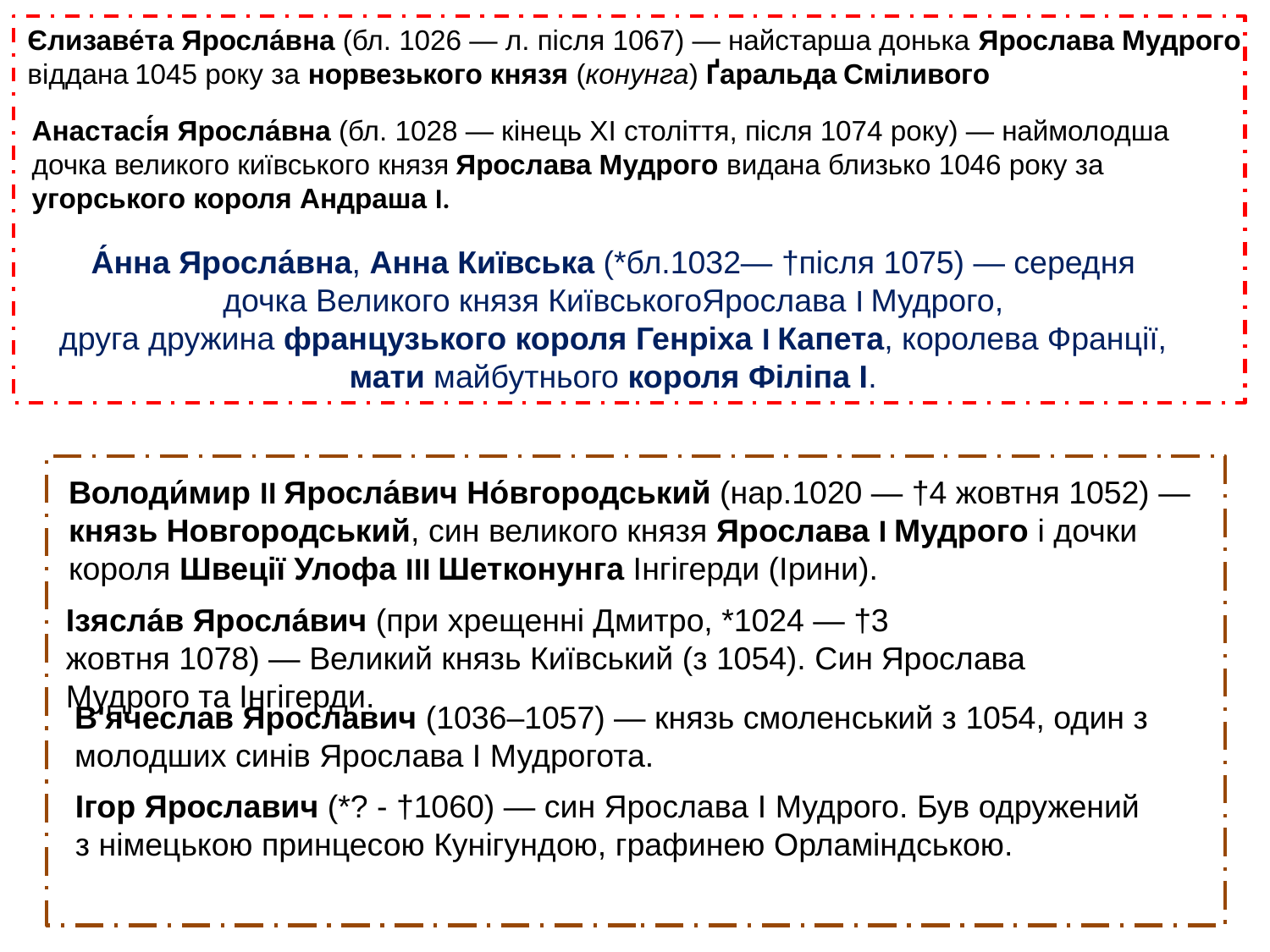

Єлизаве́та Яросла́вна (бл. 1026 — л. після 1067) — найстарша донька Ярослава Мудрого, віддана 1045 року за норвезького князя (конунга) Ґаральда Сміливого
Анастасі́я Яросла́вна (бл. 1028 — кінець ХІ століття, після 1074 року) — наймолодша дочка великого київського князя Ярослава Мудрого видана близько 1046 року за угорського короля Андраша I.
А́нна Яросла́вна, Анна Київська (*бл.1032— †після 1075) — середня дочка Великого князя КиївськогоЯрослава I Мудрого, друга дружина французького короля Генріха I Капета, королева Франції, мати майбутнього короля Філіпа І.

Володи́мир II Яросла́вич Но́вгородський (нар.1020 — †4 жовтня 1052) — князь Новгородський, син великого князя Ярослава I Мудрого і дочки короля Швеції Улофа III Шетконунга Інгігерди (Ірини).
Ізясла́в Яросла́вич (при хрещенні Дмитро, *1024 — †3 жовтня 1078) — Великий князь Київський (з 1054). Син Ярослава Мудрого та Інгігерди.
В'ячеслав Ярославич (1036–1057) — князь смоленський з 1054, один з молодших синів Ярослава I Мудрогота.
Ігор Ярославич (*? - †1060) — син Ярослава I Мудрого. Був одружений з німецькою принцесою Кунігундою, графинею Орламіндською.